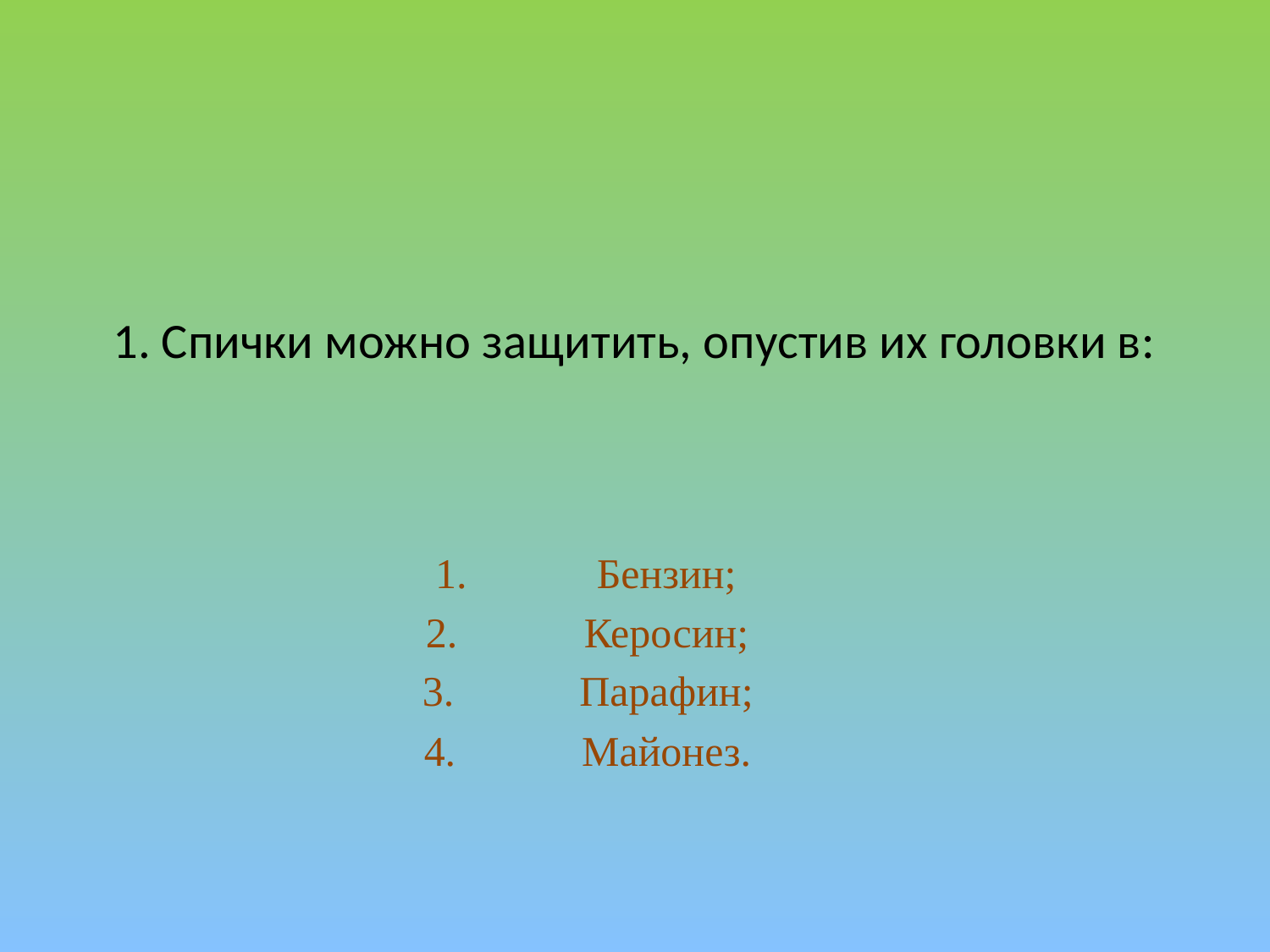

# 1. Спички можно защитить, опустив их головки в:
Бензин;
Керосин;
Парафин;
Майонез.